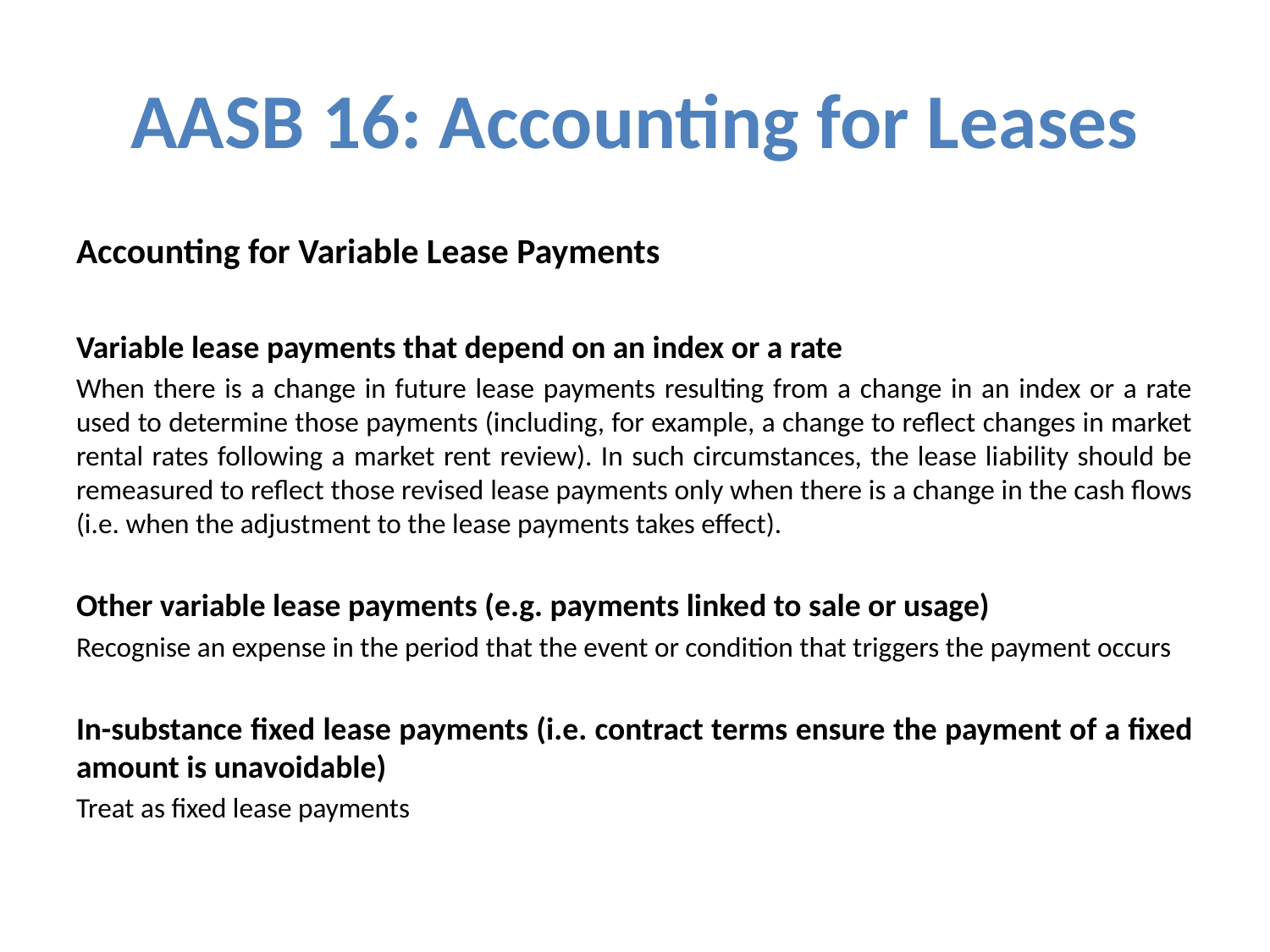

# AASB 16: Accounting for Leases
Accounting for Variable Lease Payments

Variable lease payments that depend on an index or a rate
When there is a change in future lease payments resulting from a change in an index or a rate used to determine those payments (including, for example, a change to reflect changes in market rental rates following a market rent review). In such circumstances, the lease liability should be remeasured to reflect those revised lease payments only when there is a change in the cash flows (i.e. when the adjustment to the lease payments takes effect).

Other variable lease payments (e.g. payments linked to sale or usage)
Recognise an expense in the period that the event or condition that triggers the payment occurs

In-substance fixed lease payments (i.e. contract terms ensure the payment of a fixed amount is unavoidable)
Treat as fixed lease payments